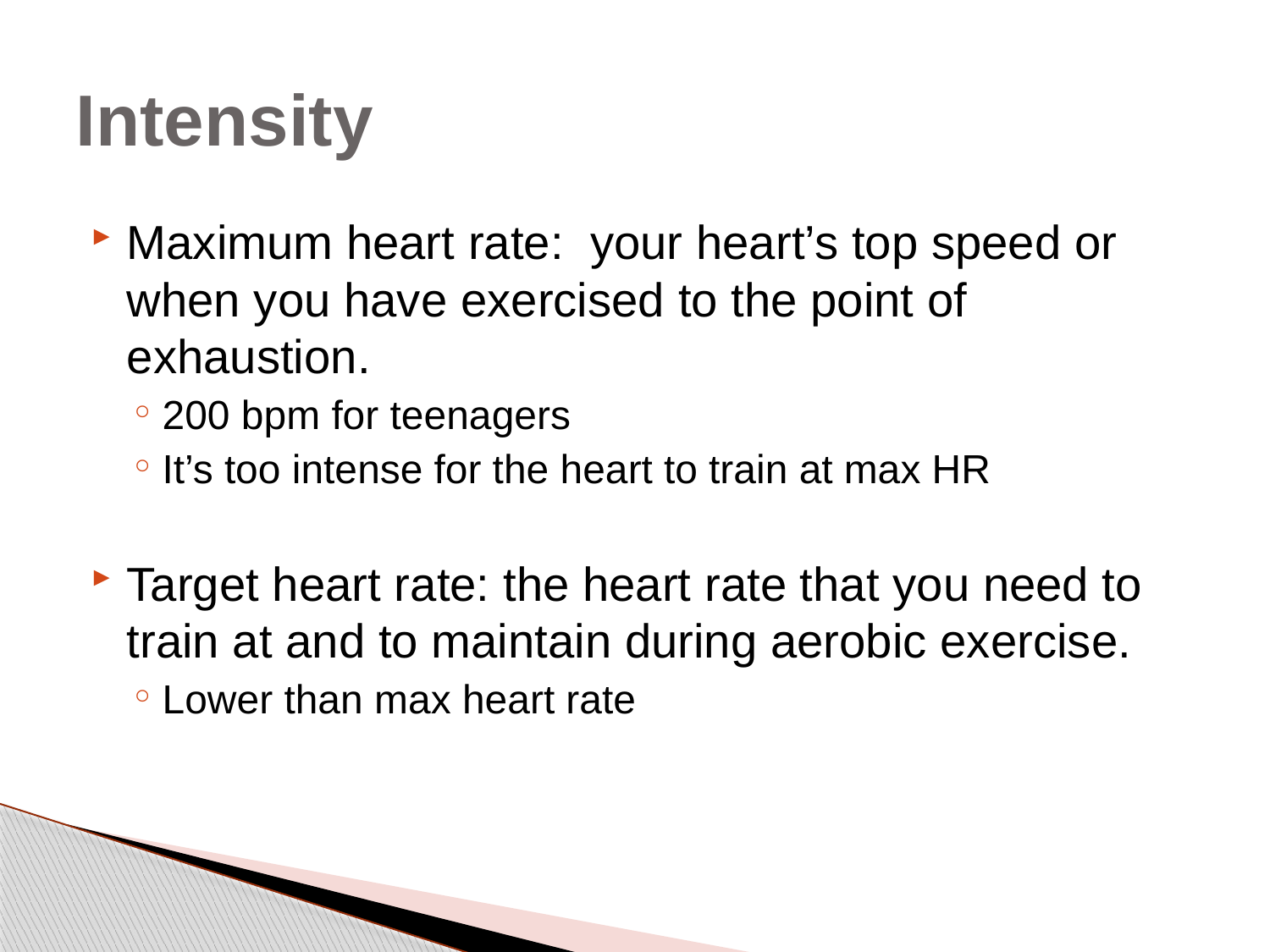

# Intensity
Maximum heart rate:  your heart’s top speed or when you have exercised to the point of exhaustion.
200 bpm for teenagers
It’s too intense for the heart to train at max HR

Target heart rate: the heart rate that you need to train at and to maintain during aerobic exercise.
Lower than max heart rate